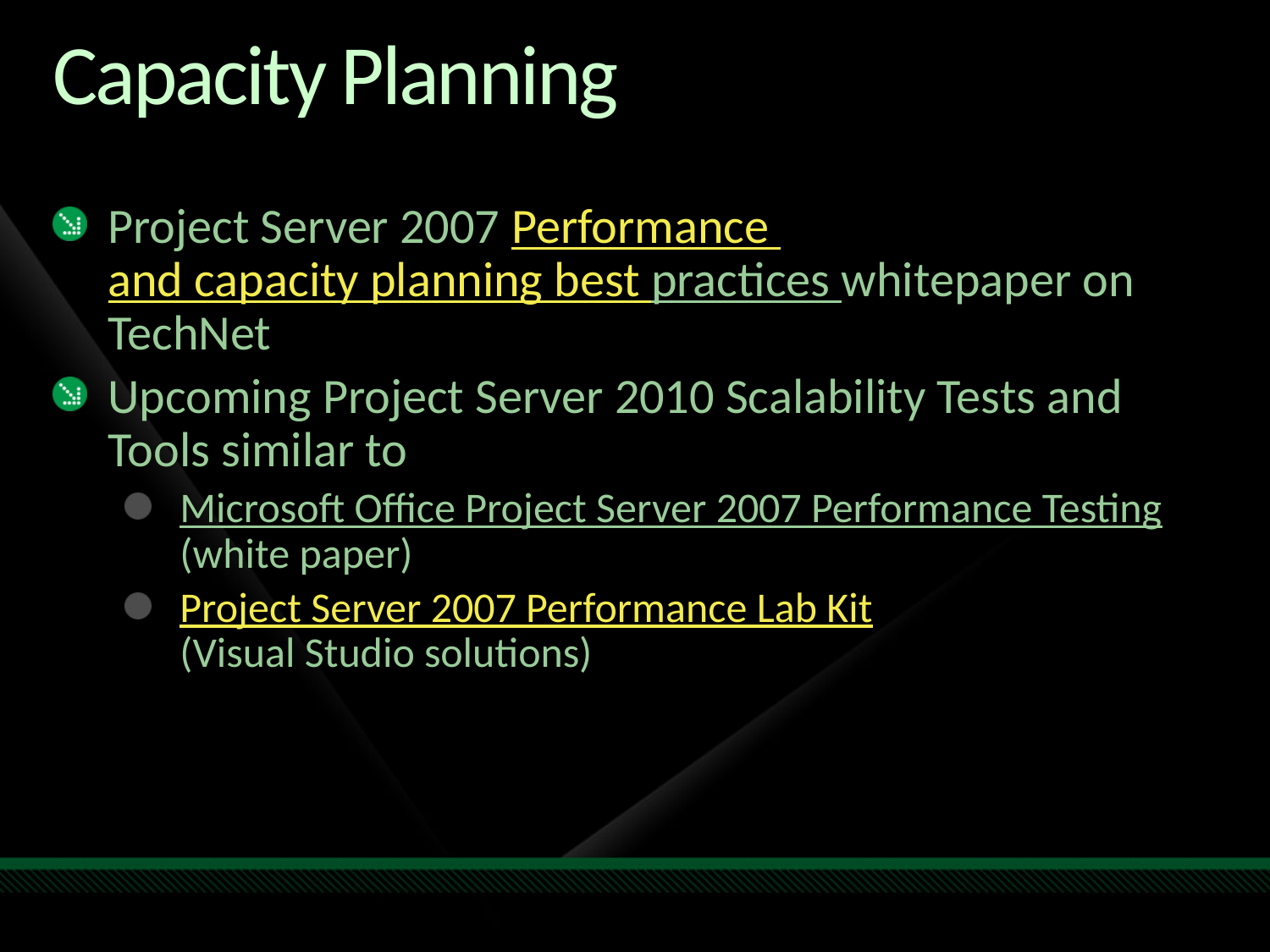

# Capacity Planning
Project Server 2007 Performance and capacity planning best practices whitepaper on TechNet
Upcoming Project Server 2010 Scalability Tests and Tools similar to
Microsoft Office Project Server 2007 Performance Testing (white paper)
Project Server 2007 Performance Lab Kit
(Visual Studio solutions)